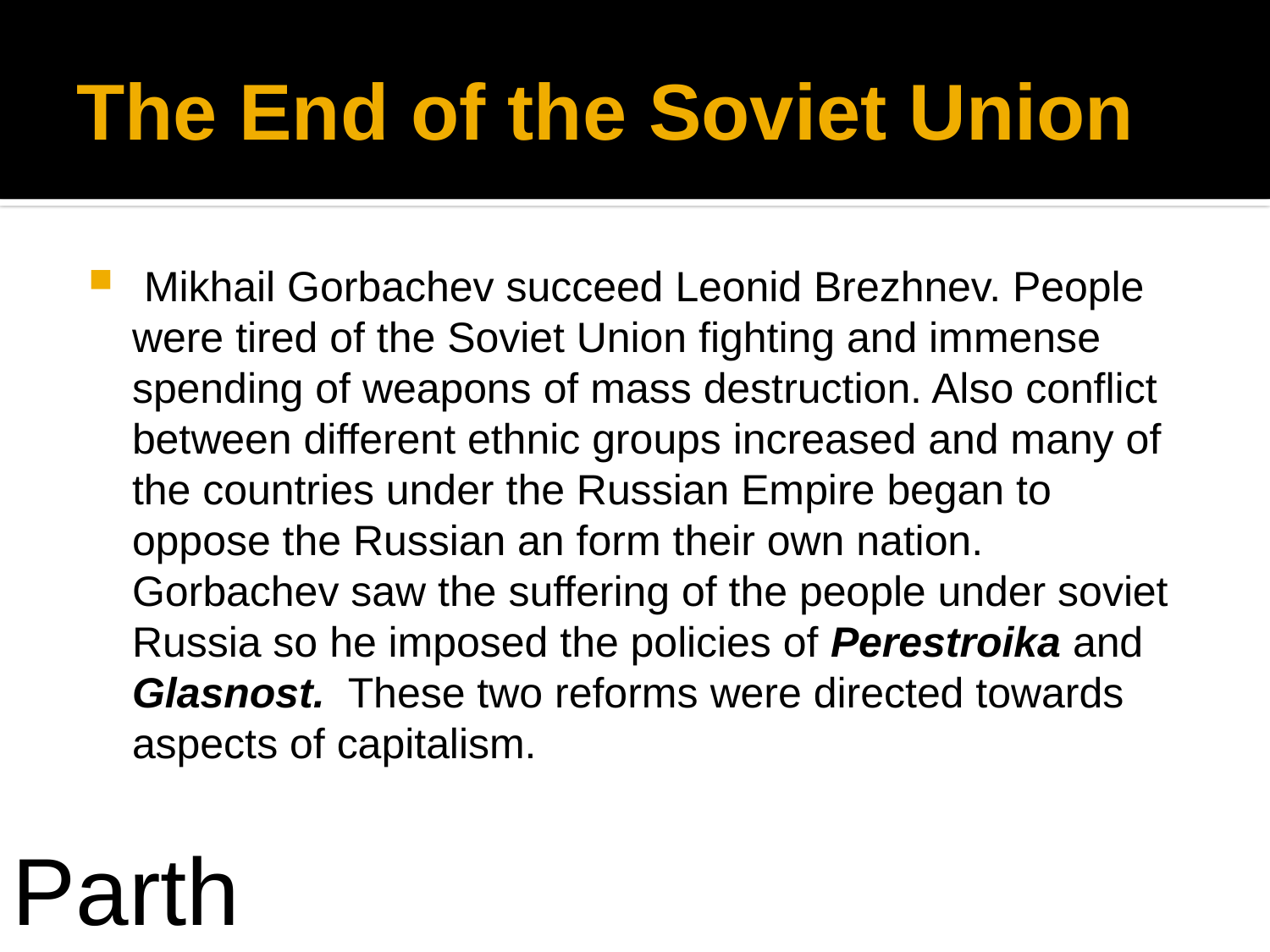

# The End of the Soviet Union
 Mikhail Gorbachev succeed Leonid Brezhnev. People were tired of the Soviet Union fighting and immense spending of weapons of mass destruction. Also conflict between different ethnic groups increased and many of the countries under the Russian Empire began to oppose the Russian an form their own nation. Gorbachev saw the suffering of the people under soviet Russia so he imposed the policies of Perestroika and Glasnost.  These two reforms were directed towards aspects of capitalism.
Parth